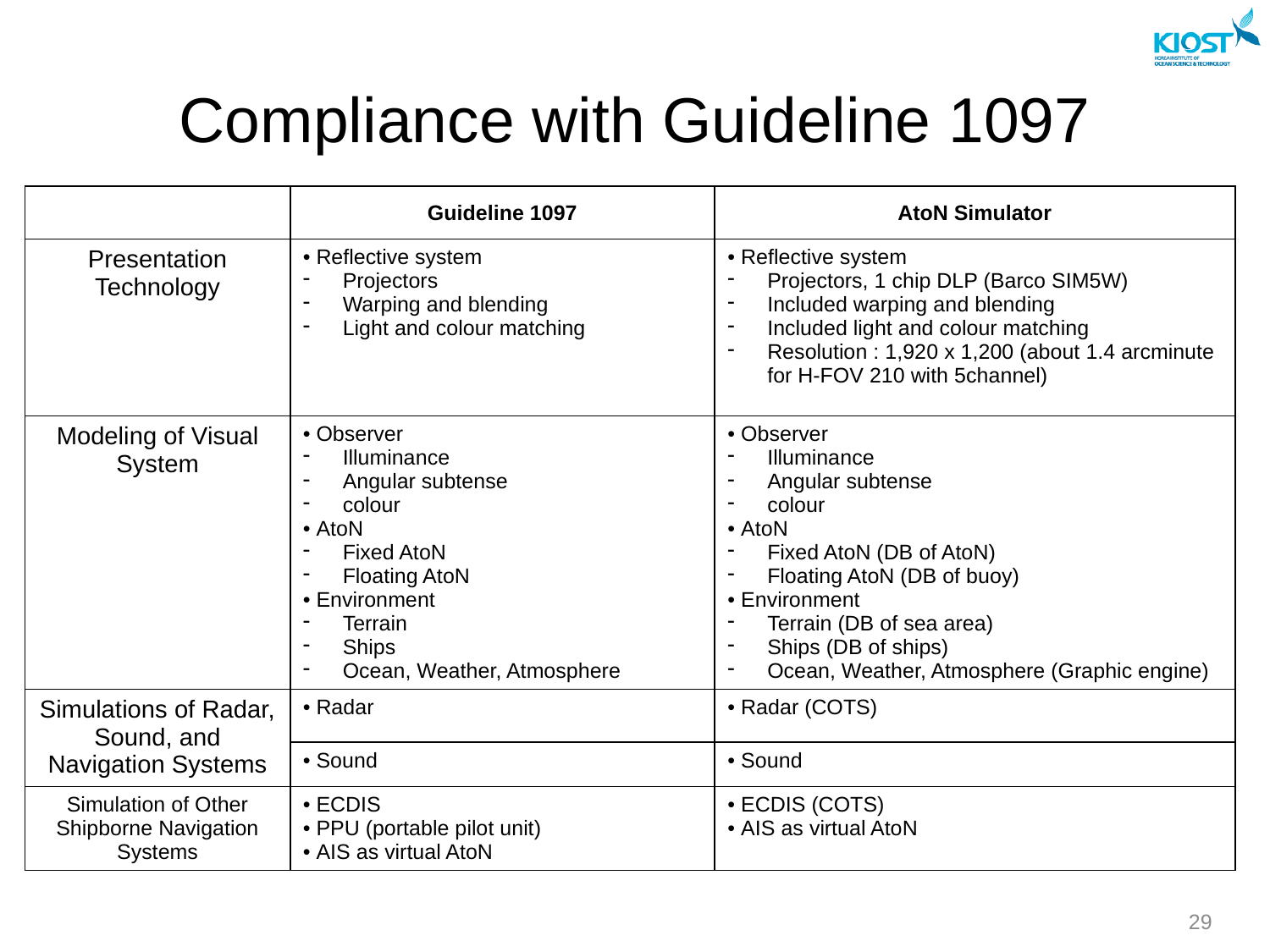

# Compliance with Guideline 1097
|  | Guideline 1097 | AtoN Simulator |
| --- | --- | --- |
| Presentation Technology | • Reflective system Projectors Warping and blending Light and colour matching | • Reflective system Projectors, 1 chip DLP (Barco SIM5W) Included warping and blending Included light and colour matching Resolution : 1,920 x 1,200 (about 1.4 arcminute for H-FOV 210 with 5channel) |
| Modeling of Visual System | • Observer Illuminance Angular subtense colour • AtoN Fixed AtoN Floating AtoN • Environment Terrain Ships Ocean, Weather, Atmosphere | • Observer Illuminance Angular subtense colour • AtoN Fixed AtoN (DB of AtoN) Floating AtoN (DB of buoy) • Environment Terrain (DB of sea area) Ships (DB of ships) Ocean, Weather, Atmosphere (Graphic engine) |
| Simulations of Radar, Sound, and Navigation Systems | • Radar | • Radar (COTS) |
|  | • Sound | • Sound |
| Simulation of Other Shipborne Navigation Systems | • ECDIS • PPU (portable pilot unit) • AIS as virtual AtoN | • ECDIS (COTS) • AIS as virtual AtoN |
29